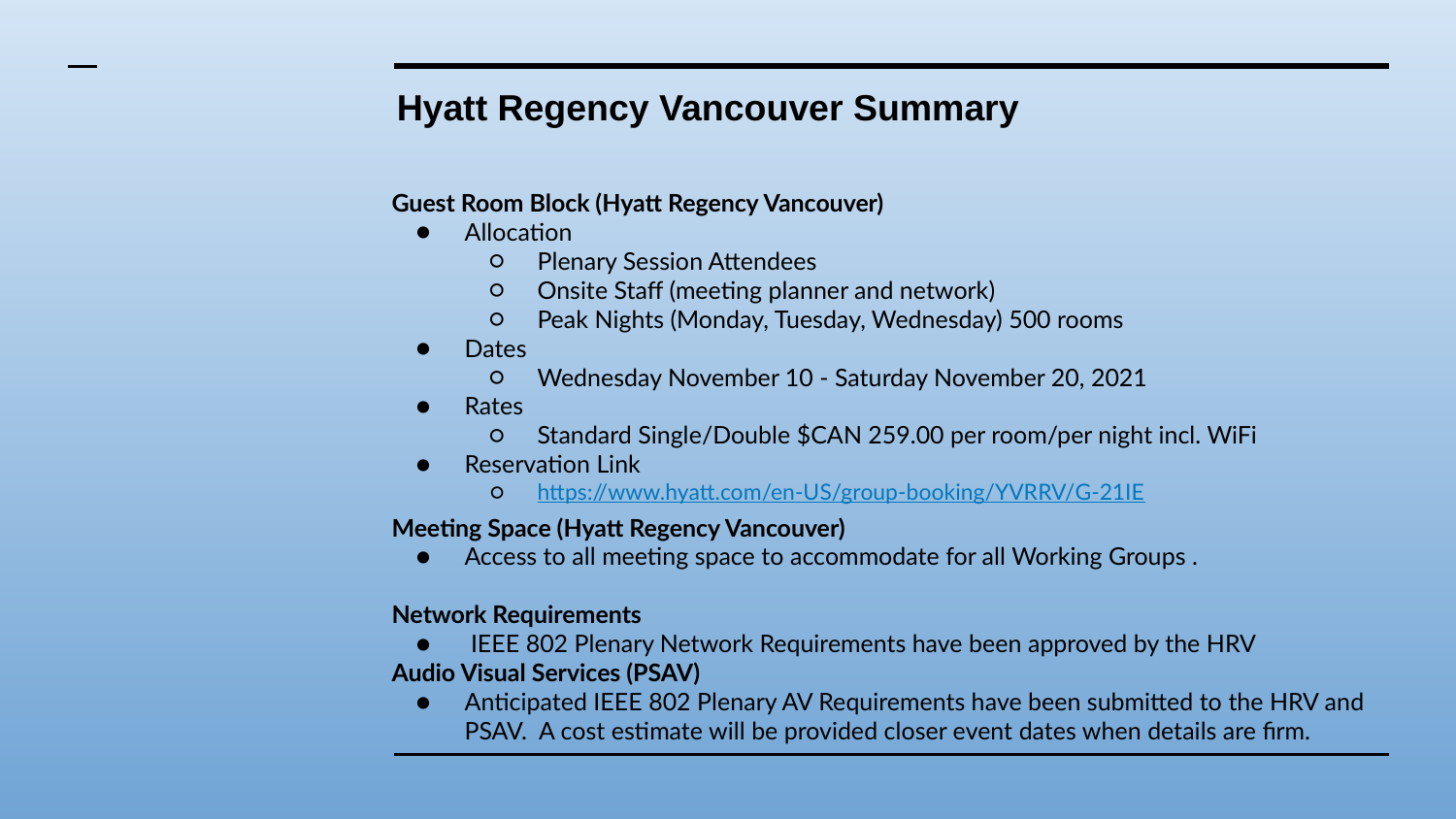

# Hyatt Regency Vancouver Summary

Guest Room Block (Hyatt Regency Vancouver)
Allocation
Plenary Session Attendees
Onsite Staff (meeting planner and network)
Peak Nights (Monday, Tuesday, Wednesday) 500 rooms
Dates
Wednesday November 10 - Saturday November 20, 2021
Rates
Standard Single/Double $CAN 259.00 per room/per night incl. WiFi
Reservation Link
https://www.hyatt.com/en-US/group-booking/YVRRV/G-21IE

Meeting Space (Hyatt Regency Vancouver)
Access to all meeting space to accommodate for all Working Groups .

Network Requirements
 IEEE 802 Plenary Network Requirements have been approved by the HRV
Audio Visual Services (PSAV)
Anticipated IEEE 802 Plenary AV Requirements have been submitted to the HRV and PSAV.  A cost estimate will be provided closer event dates when details are firm.